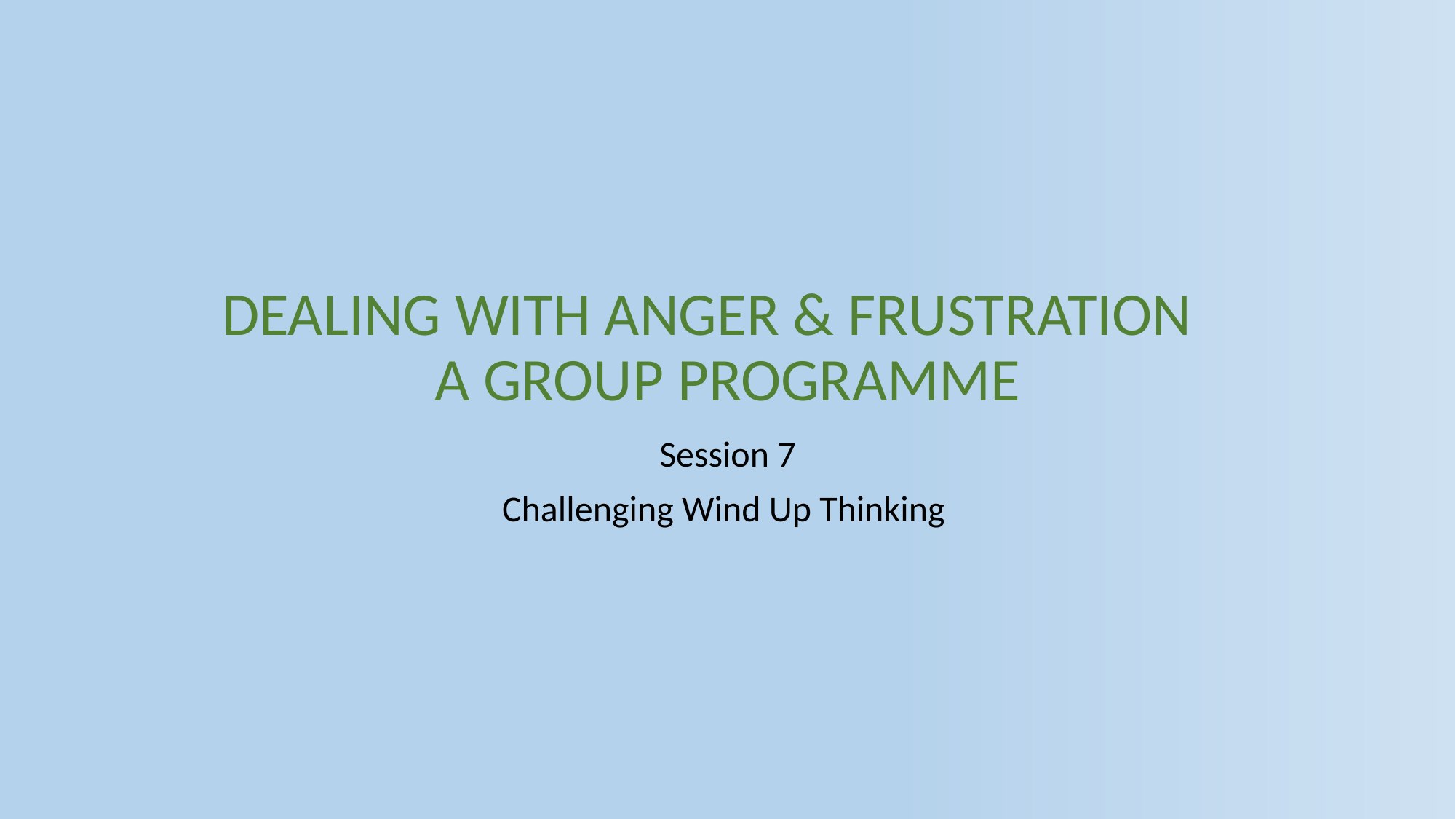

# DEALING WITH ANGER & FRUSTRATION A GROUP PROGRAMME
Session 7
 Challenging Wind Up Thinking